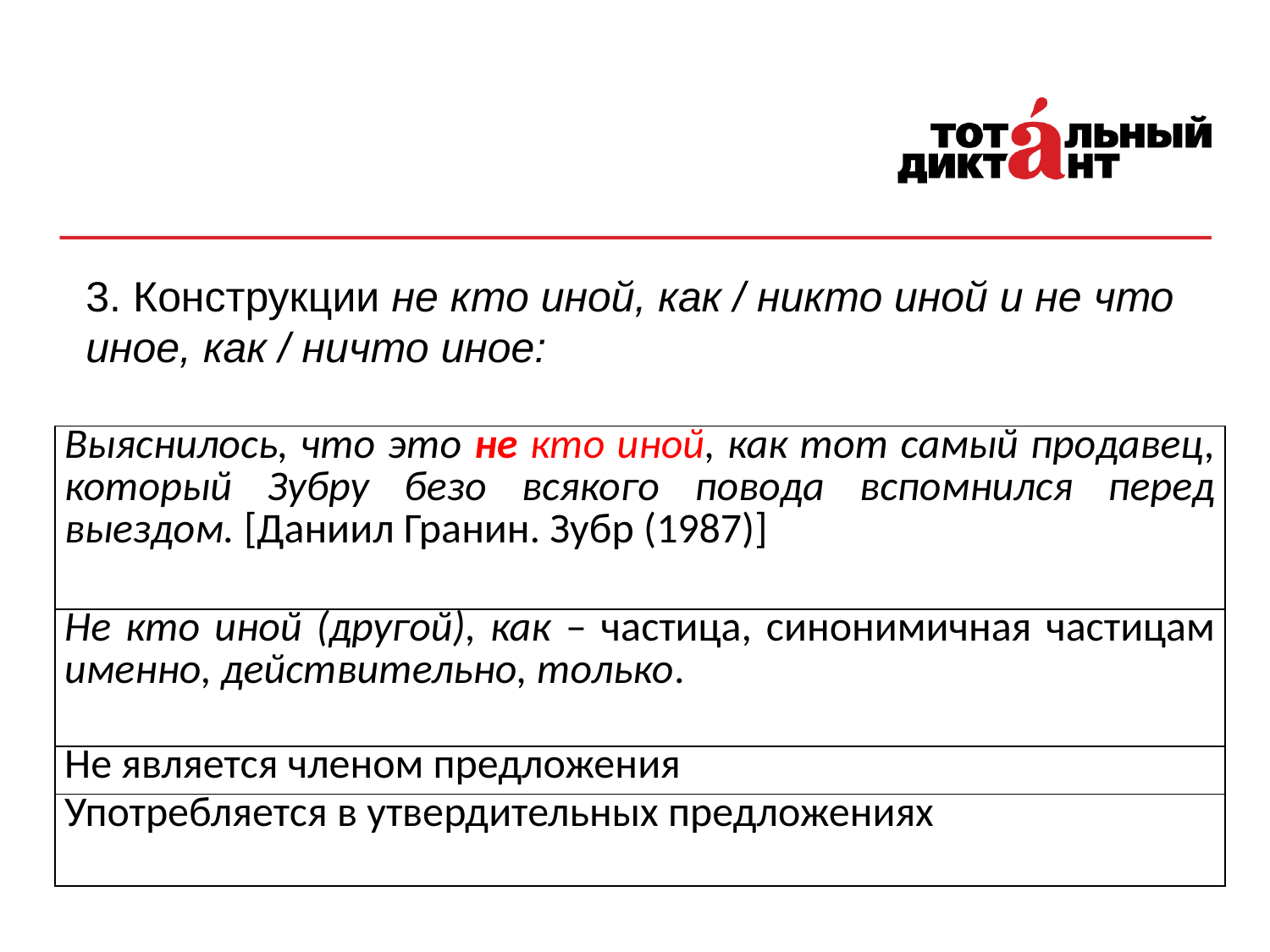

3. Конструкции не кто иной, как / никто иной и не что иное, как / ничто иное:

| Выяснилось, что это не кто иной, как тот самый продавец, который Зубру безо всякого повода вспомнился перед выездом. [Даниил Гранин. Зубр (1987)] |
| --- |
| Не кто иной (другой), как – частица, синонимичная частицам именно, действительно, только. |
| Не является членом предложения |
| Употребляется в утвердительных предложениях |